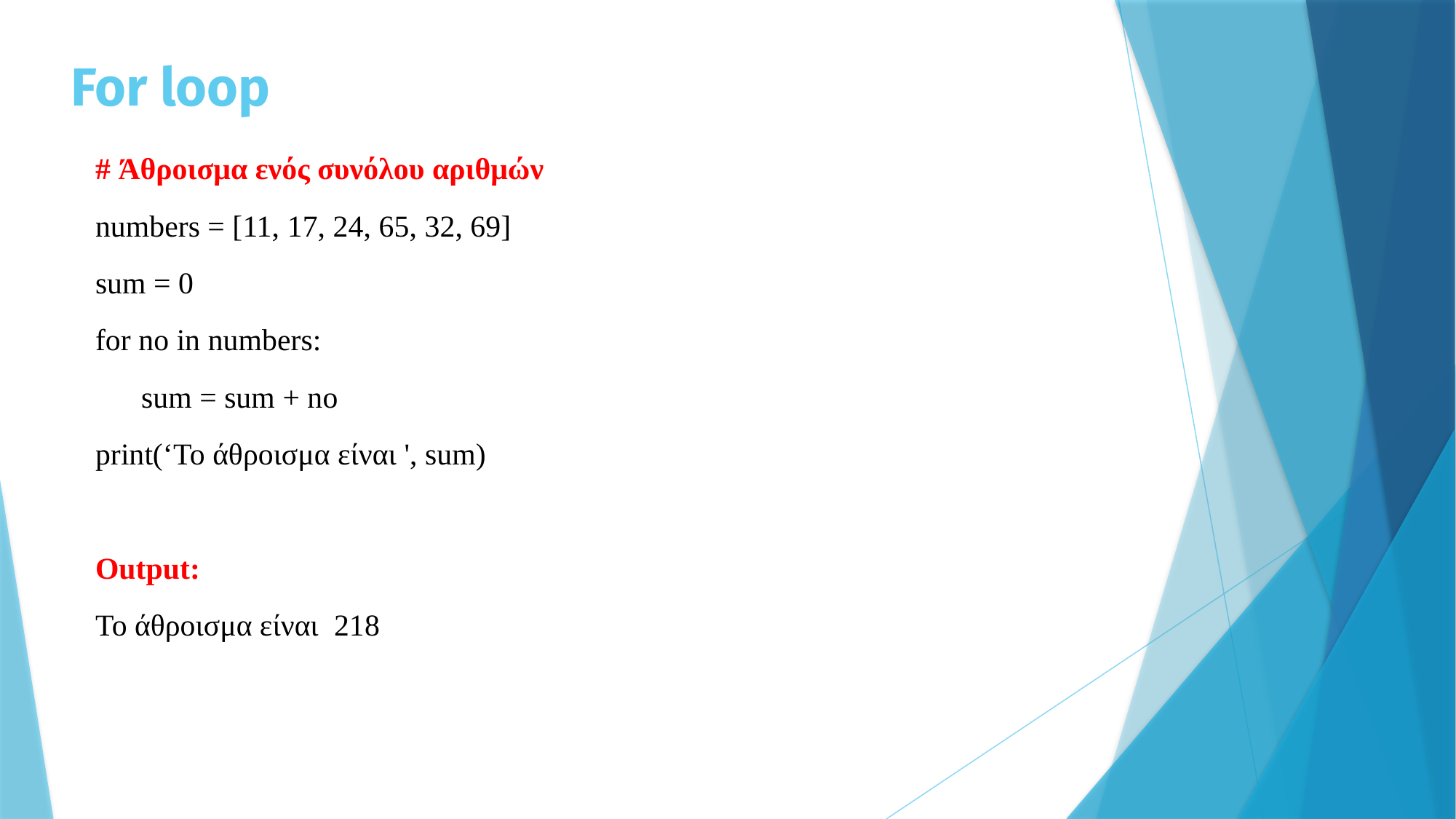

# For loop
# Άθροισμα ενός συνόλου αριθμών
numbers = [11, 17, 24, 65, 32, 69]
sum = 0
for no in numbers:
      sum = sum + no
print(‘Το άθροισμα είναι ', sum)

Output:
Το άθροισμα είναι  218